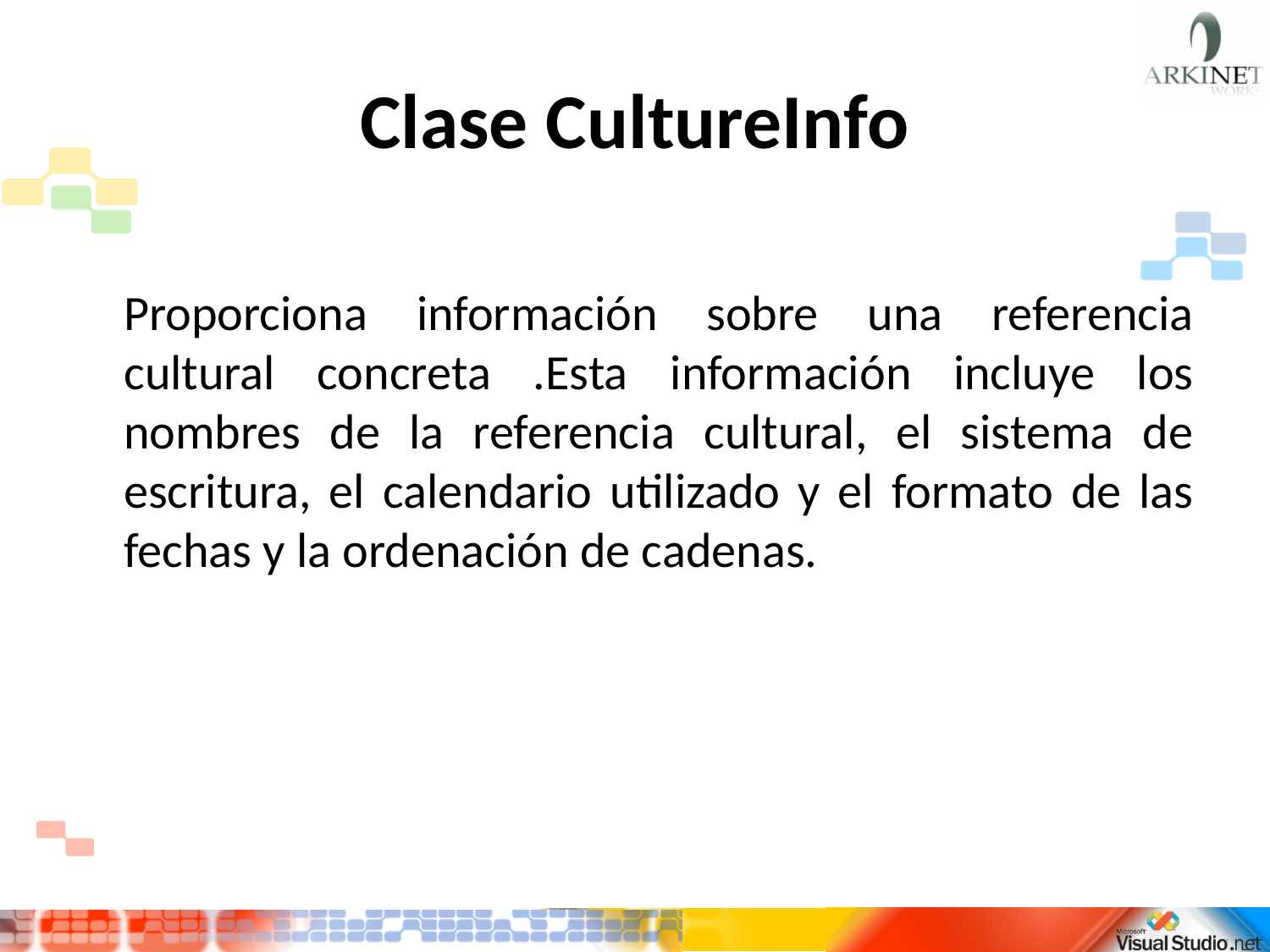

# Clase CultureInfo
	Proporciona información sobre una referencia cultural concreta .Esta información incluye los nombres de la referencia cultural, el sistema de escritura, el calendario utilizado y el formato de las fechas y la ordenación de cadenas.